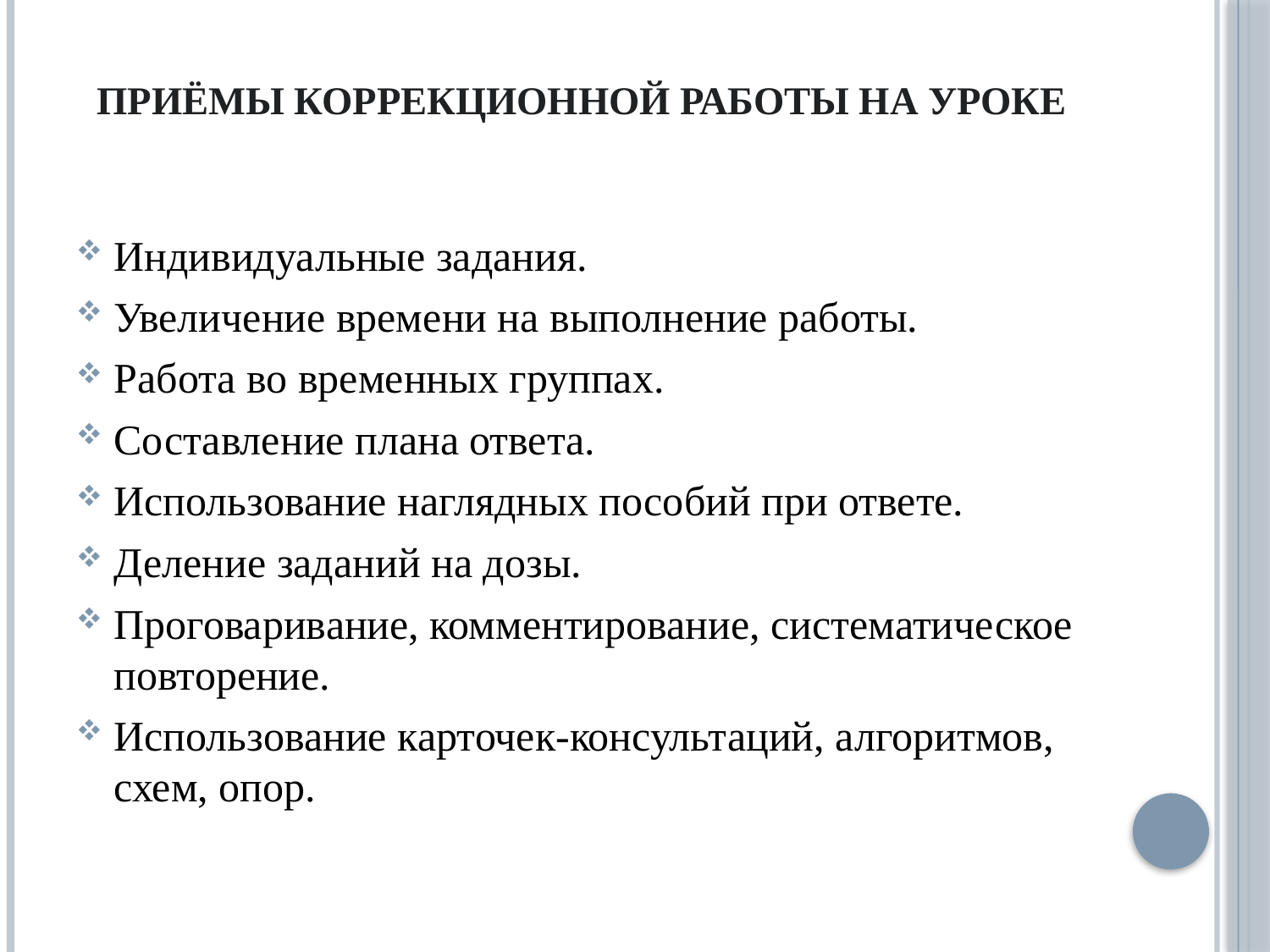

# Приёмы коррекционной работы на уроке
Индивидуальные задания.
Увеличение времени на выполнение работы.
Работа во временных группах.
Составление плана ответа.
Использование наглядных пособий при ответе.
Деление заданий на дозы.
Проговаривание, комментирование, систематическое повторение.
Использование карточек-консультаций, алгоритмов, схем, опор.